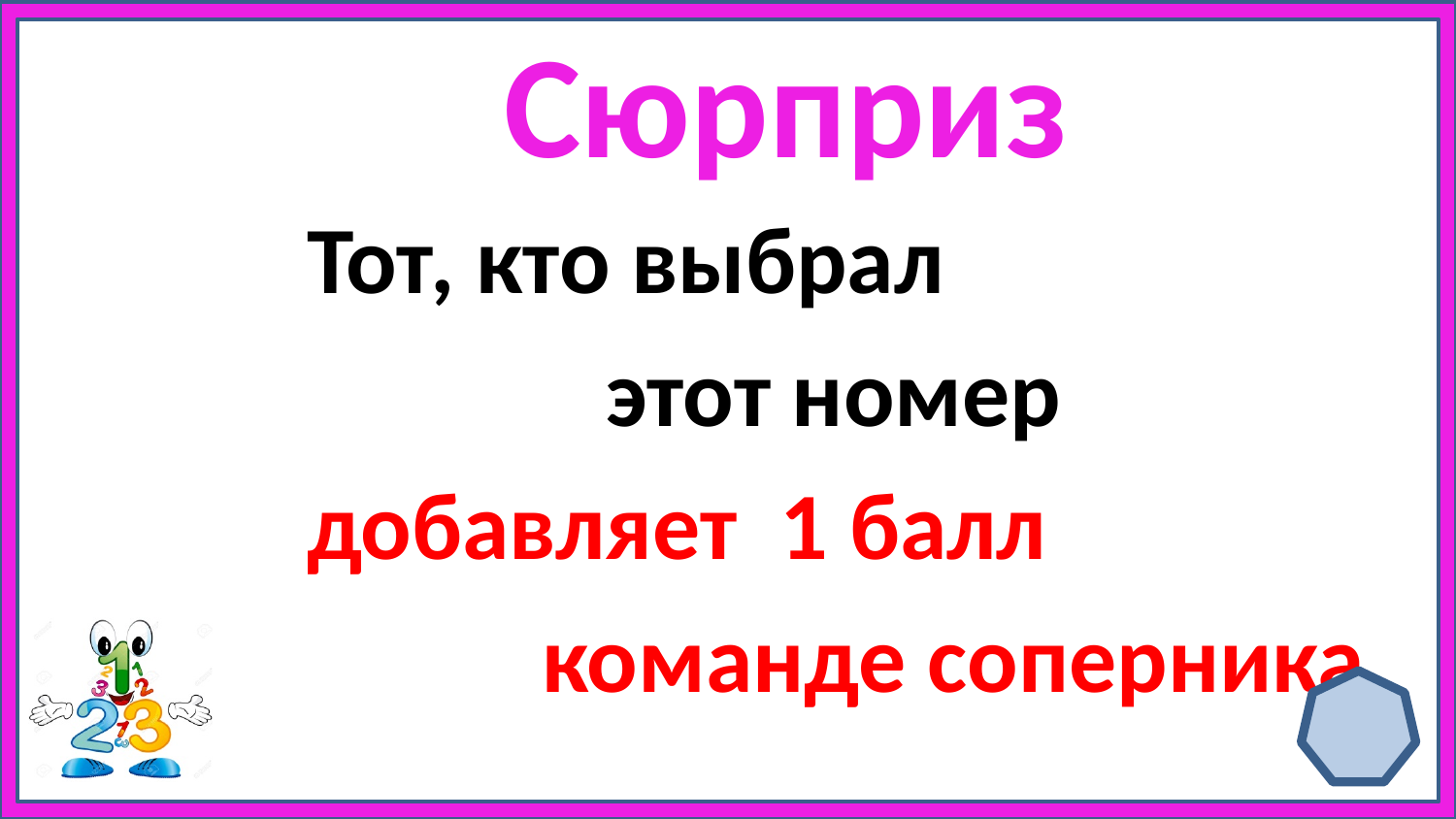

# Сюрприз
Тот, кто выбрал
              этот номер
добавляет  1 балл
           команде соперника